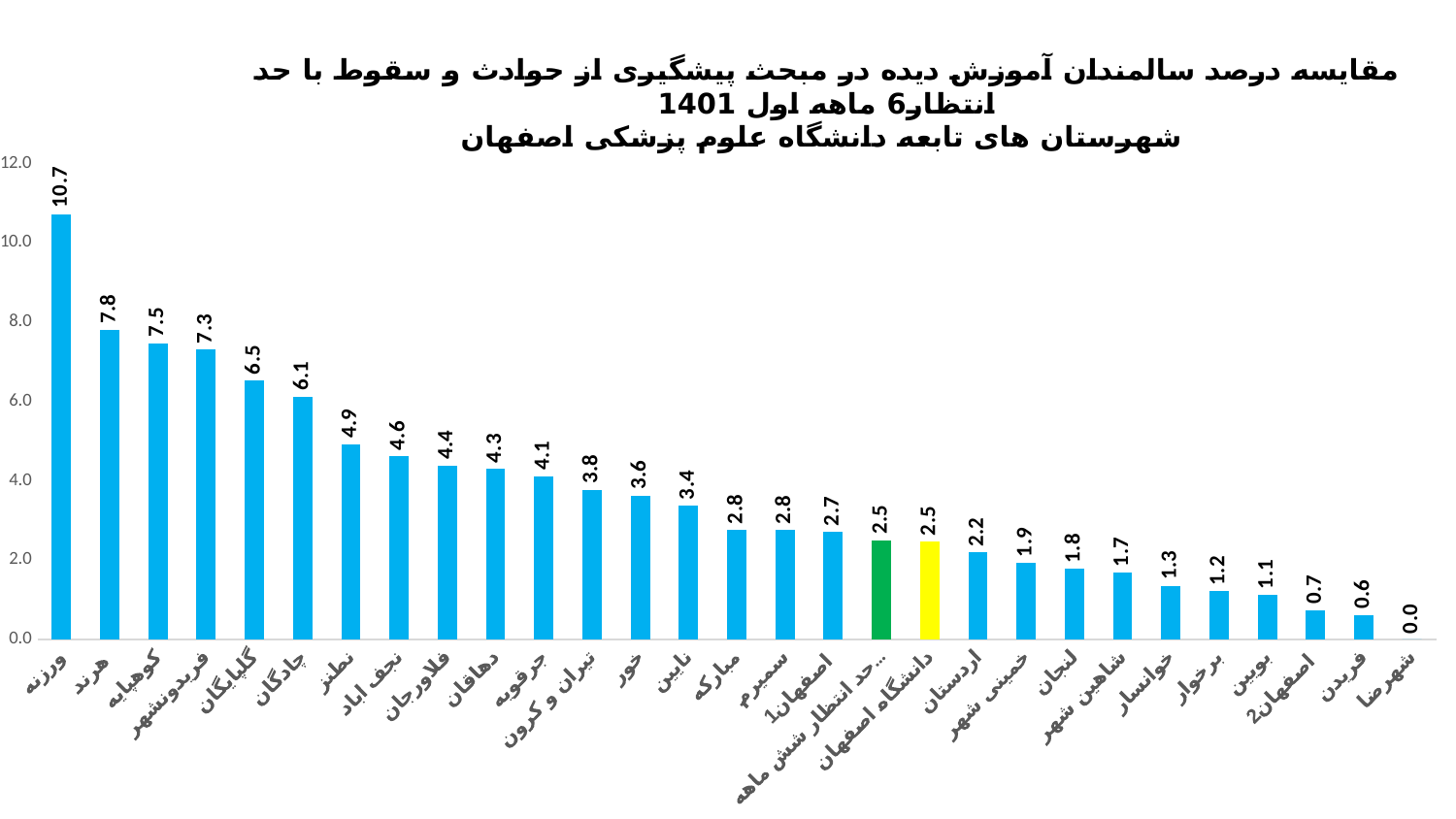

### Chart: مقایسه درصد سالمندان آموزش دیده در مبحث پیشگیری از حوادث و سقوط با حد انتظار6 ماهه اول 1401
شهرستان های تابعه دانشگاه علوم پزشکی اصفهان

| Category | درصد سالمند  آموزش دیده |
|---|---|
| ورزنه | 10.725261216963737 |
| هرند  | 7.8125 |
| کوهپایه | 7.471739729804246 |
| فریدونشهر | 7.309884063666733 |
| گلپایگان | 6.530856800479329 |
| چادگان | 6.117075146850314 |
| نطنز | 4.92040520984081 |
| نجف اباد | 4.612255275870837 |
| فلاورجان | 4.382443237407645 |
| دهاقان | 4.2981501632208925 |
| جرقویه | 4.118757508151708 |
| تیران و کرون | 3.7733887733887737 |
| خور | 3.6299389656280114 |
| نایین | 3.3723437018786573 |
| مبارکه | 2.7556644213104717 |
| سمیرم | 2.750880281690141 |
| اصفهان 1 | 2.7120779438938354 |
| حد انتظار شش ماهه اول | 2.5 |
| دانشگاه اصفهان | 2.4672401720516155 |
| اردستان | 2.188995215311005 |
| خمینی شهر | 1.9270346117867165 |
| لنجان | 1.7752940813239062 |
| شاهین شهر | 1.6800750490377234 |
| خوانسار | 1.348112642300779 |
| برخوار | 1.217173207435822 |
| بویین | 1.1157894736842104 |
| اصفهان 2 | 0.7356284097797535 |
| فریدن | 0.614596670934699 |
| شهرضا | 0.0 |